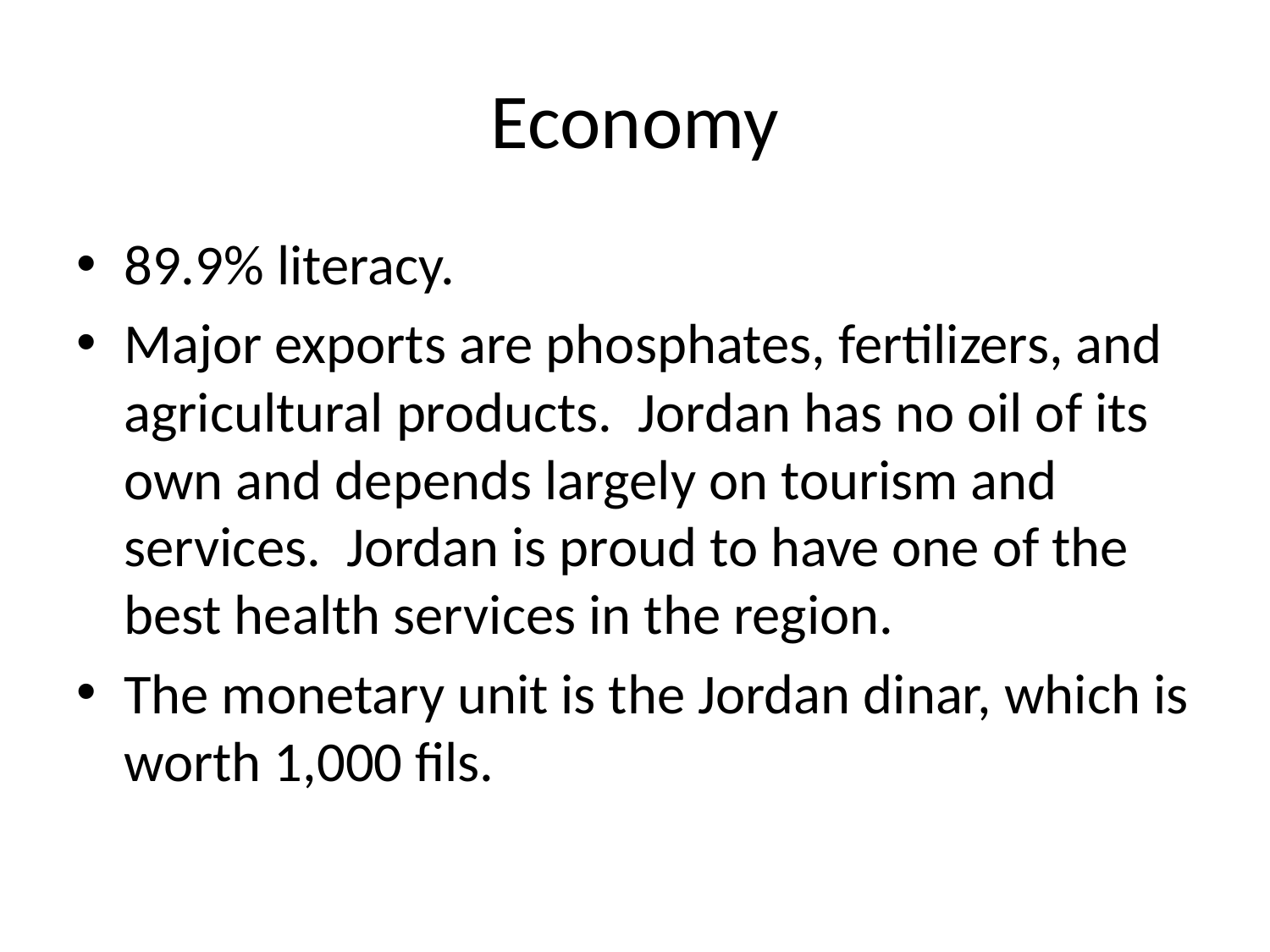

# Economy
89.9% literacy.
Major exports are phosphates, fertilizers, and agricultural products.  Jordan has no oil of its own and depends largely on tourism and services.  Jordan is proud to have one of the best health services in the region.
The monetary unit is the Jordan dinar, which is worth 1,000 fils.